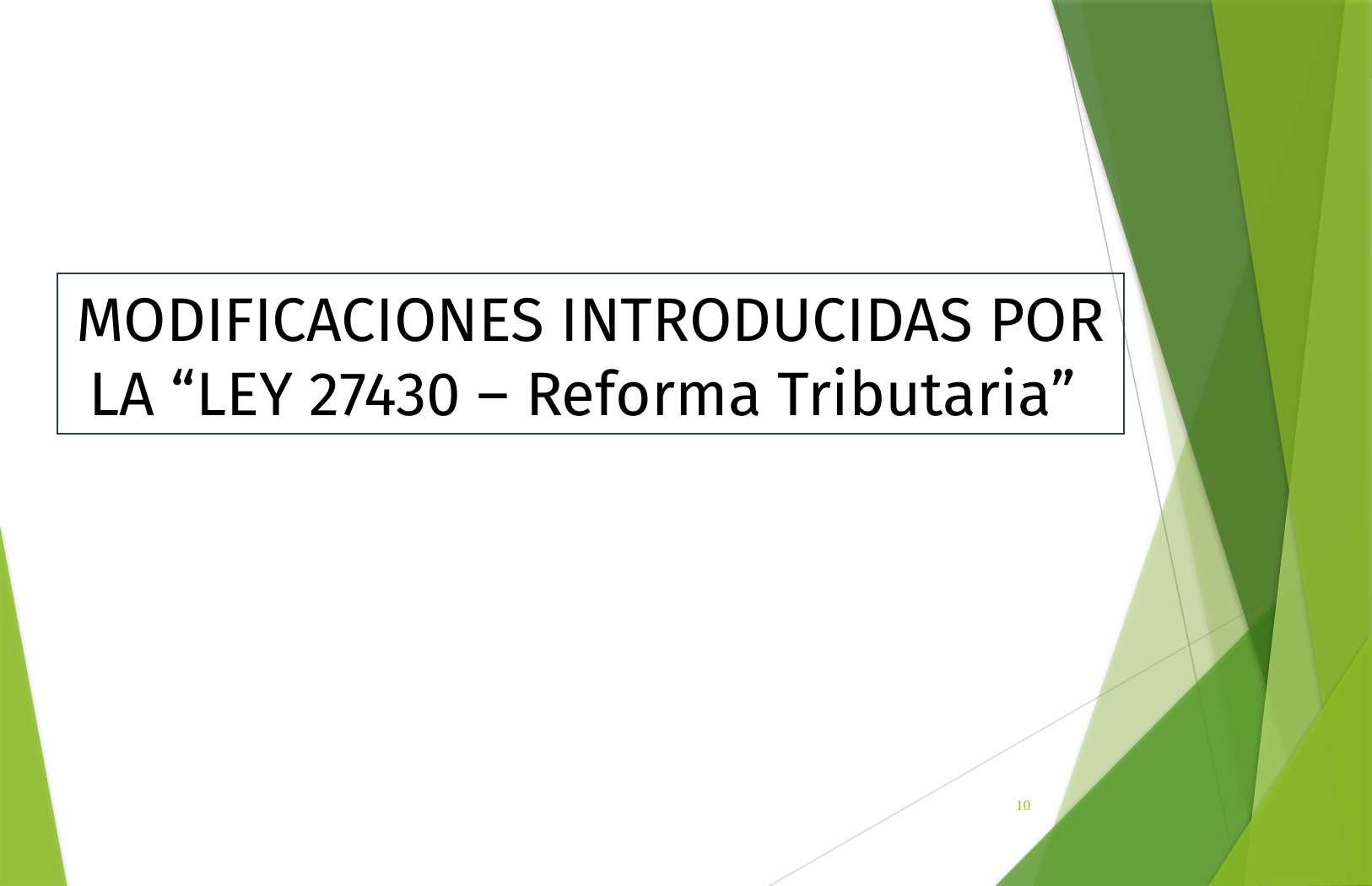

MODIFICACIONES INTRODUCIDAS POR LA “LEY 27430 – Reforma Tributaria”
10